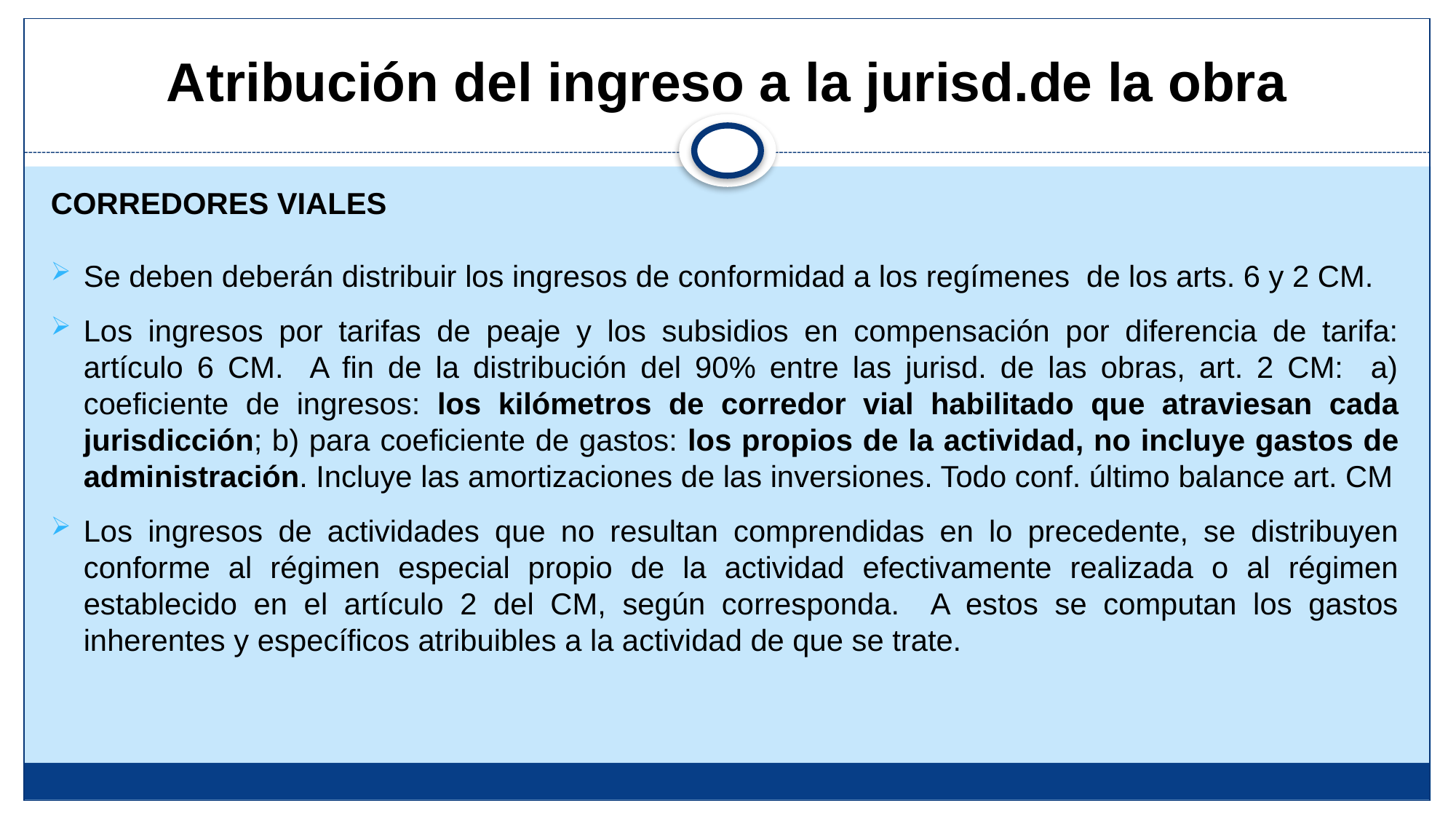

# Atribución del ingreso a la jurisd.de la obra
CORREDORES VIALES
Se deben deberán distribuir los ingresos de conformidad a los regímenes  de los arts. 6 y 2 CM.
Los ingresos por tarifas de peaje y los subsidios en compensación por diferencia de tarifa: artículo 6 CM.  A fin de la distribución del 90% entre las jurisd. de las obras, art. 2 CM:  a) coeficiente de ingresos: los kilómetros de corredor vial habilitado que atraviesan cada jurisdicción; b) para coeficiente de gastos: los propios de la actividad, no incluye gastos de administración. Incluye las amortizaciones de las inversiones. Todo conf. último balance art. CM
Los ingresos de actividades que no resultan comprendidas en lo precedente, se distribuyen conforme al régimen especial propio de la actividad efectivamente realizada o al régimen establecido en el artículo 2 del CM, según corresponda.  A estos se computan los gastos inherentes y específicos atribuibles a la actividad de que se trate.